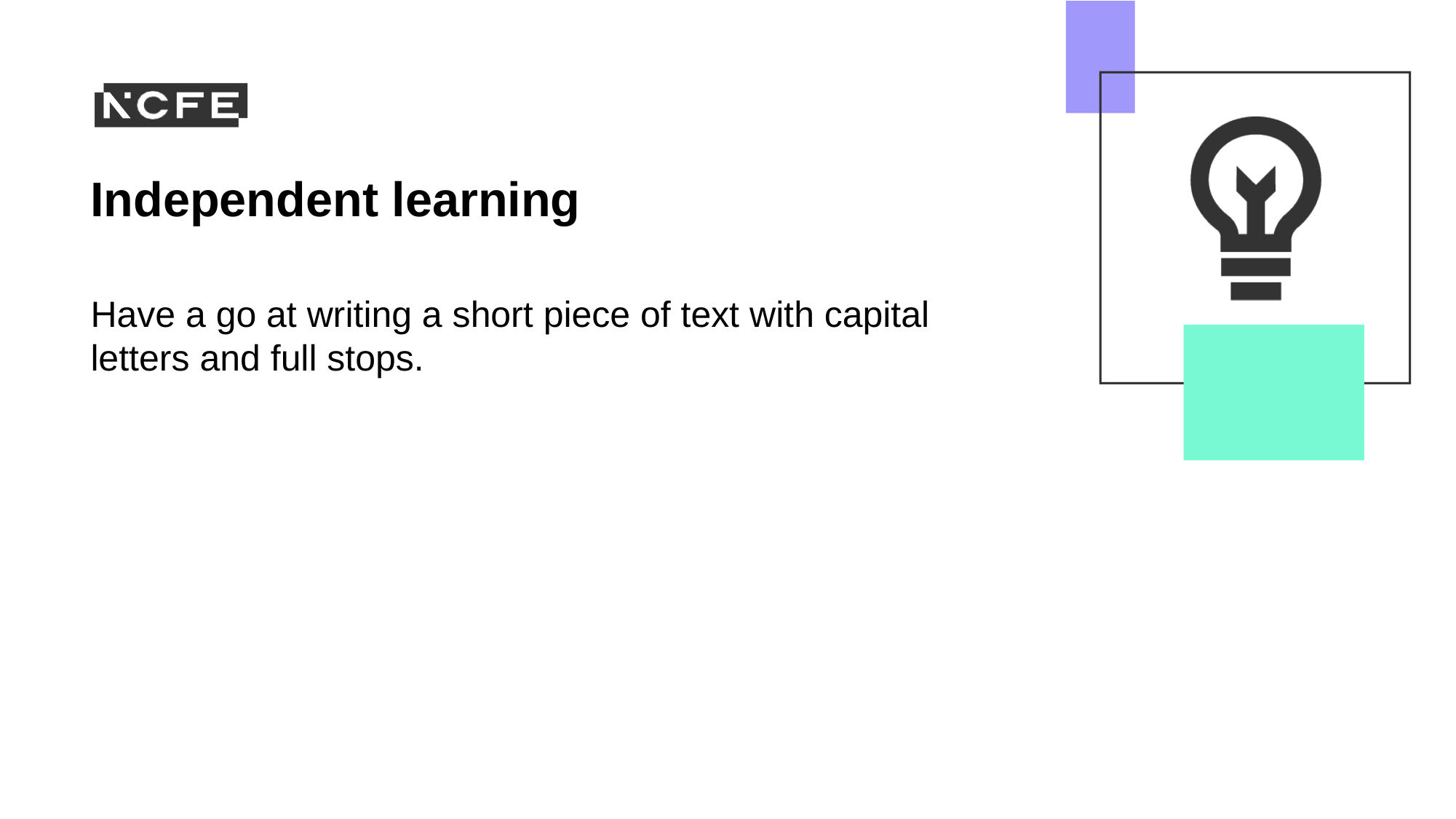

Independent learning
Have a go at writing a short piece of text with capital letters and full stops.